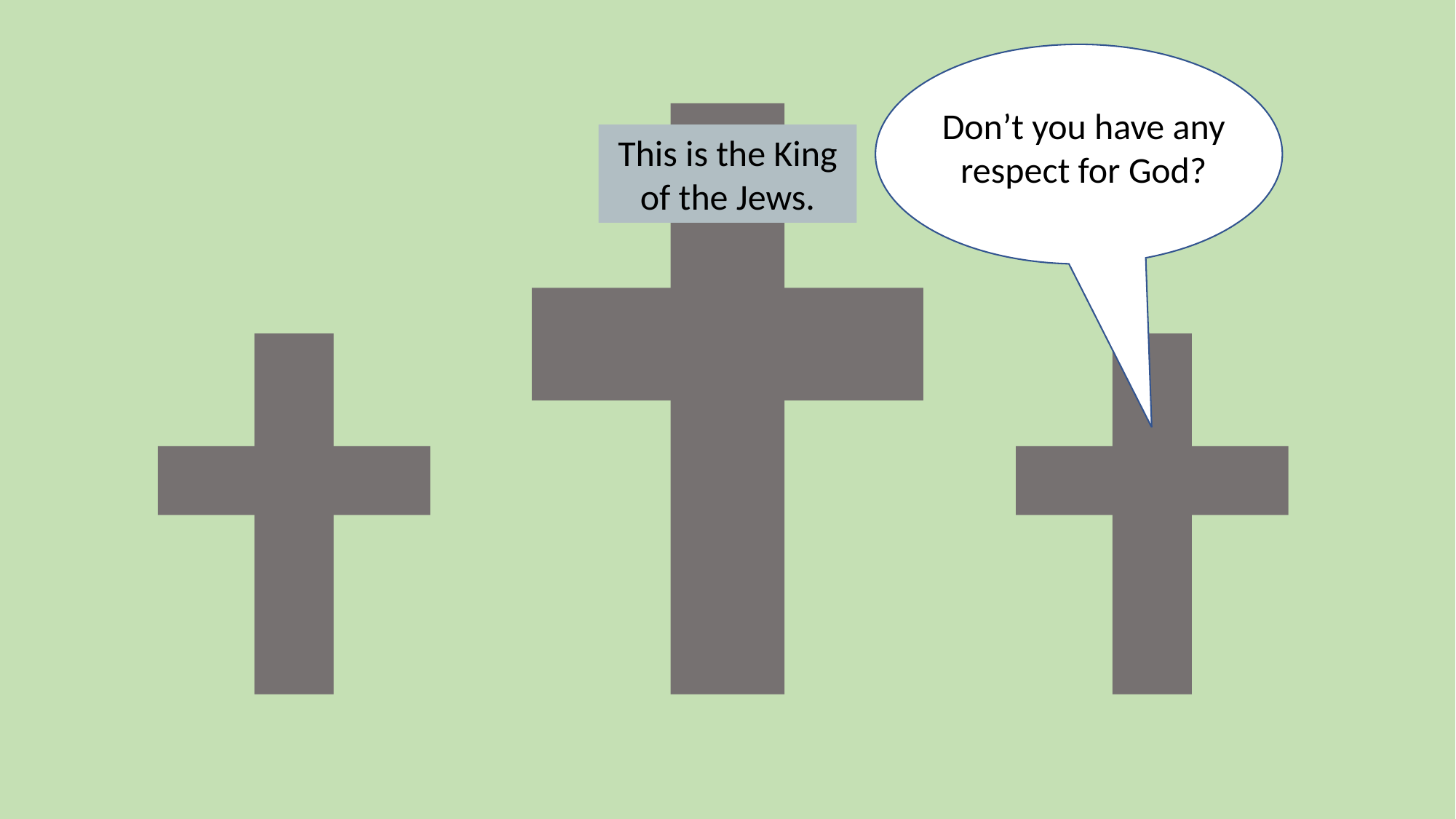

Don’t you have any respect for God?

This is the King of the Jews.